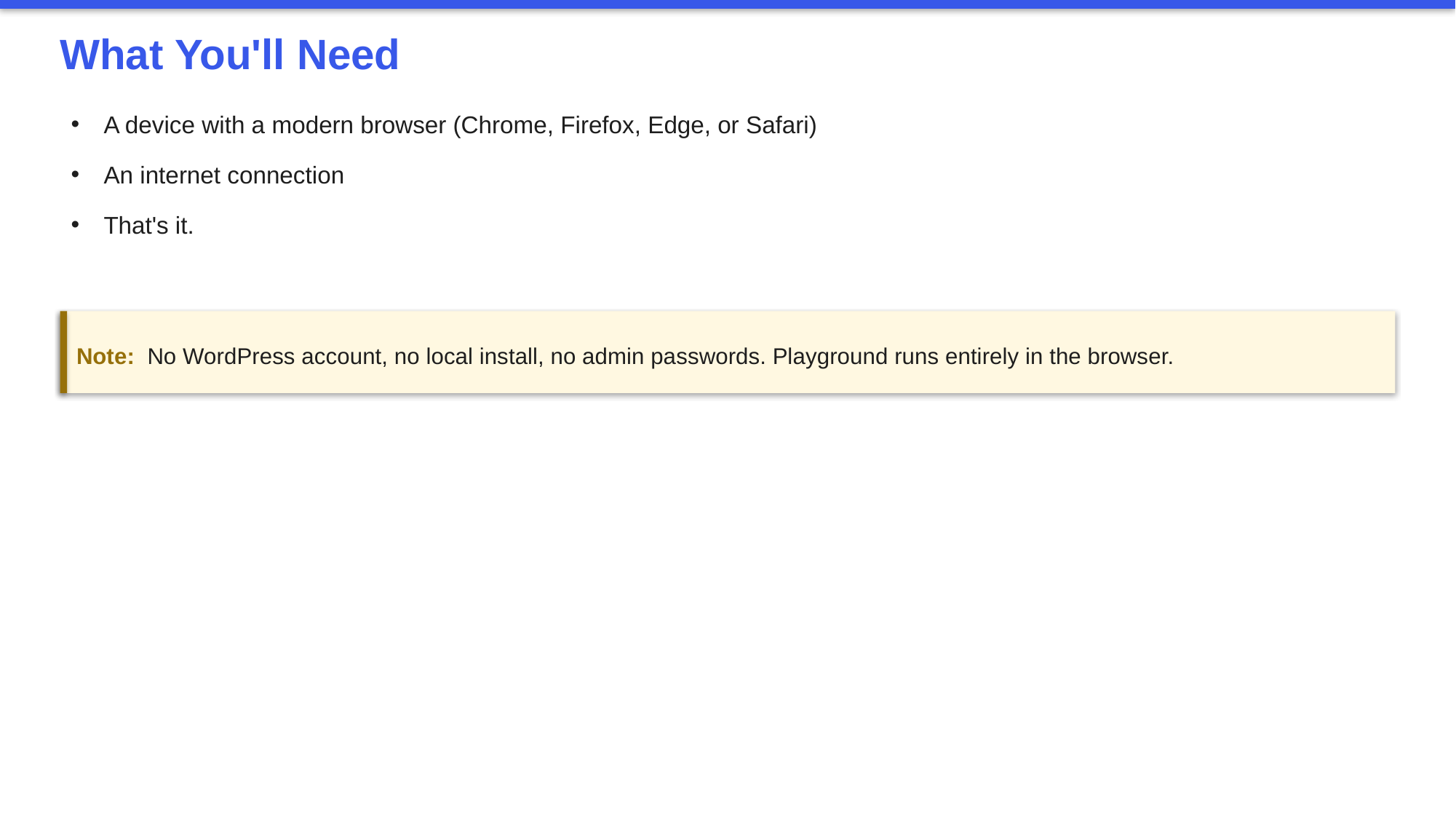

What You'll Need
A device with a modern browser (Chrome, Firefox, Edge, or Safari)
An internet connection
That's it.

Note:  No WordPress account, no local install, no admin passwords. Playground runs entirely in the browser.